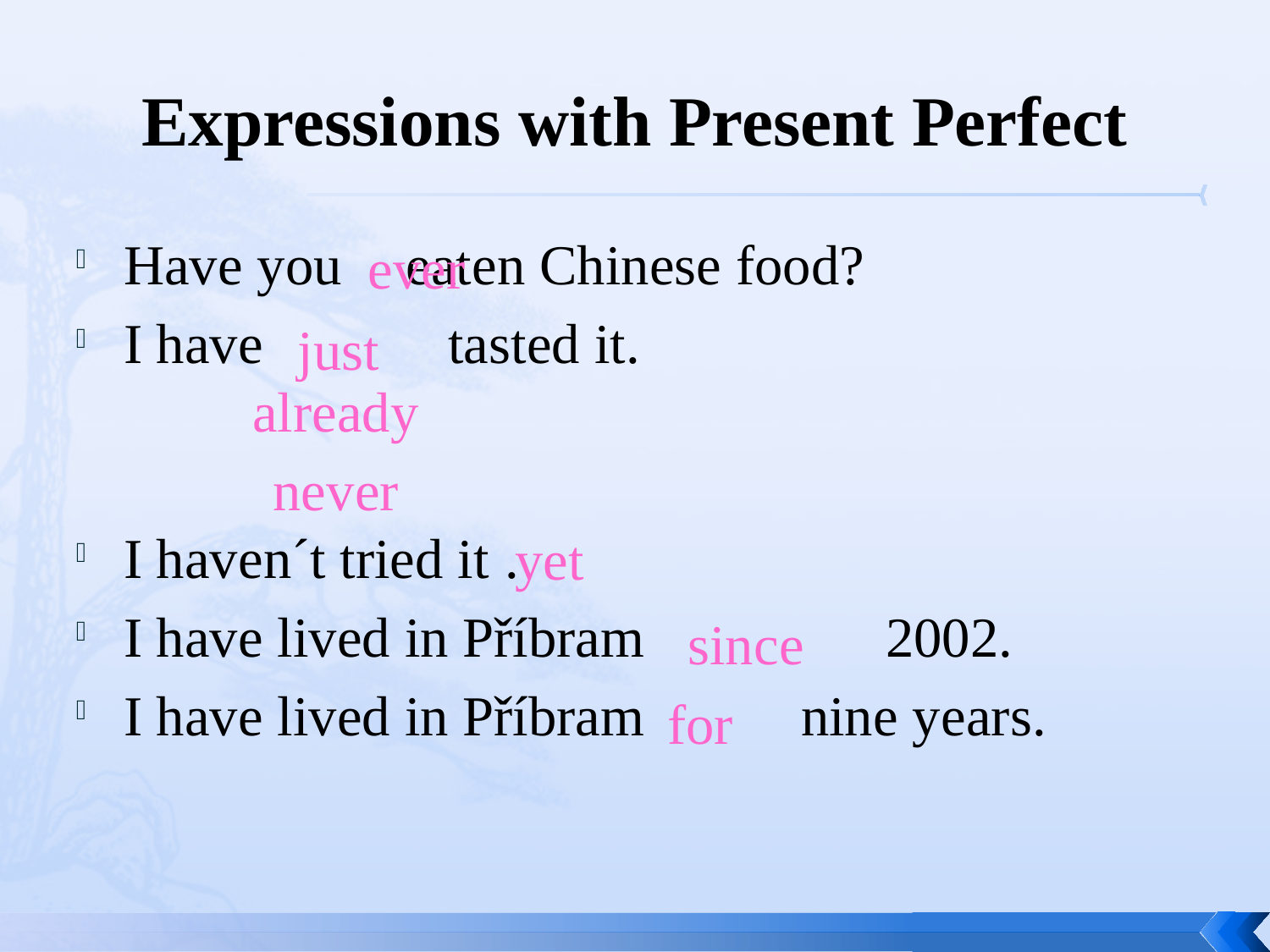

# Expressions with Present Perfect
Have you 	  eaten Chinese food?
I have 	     tasted it.
I haven´t tried it 	.
I have lived in Příbram 		2002.
I have lived in Příbram 	   nine years.
ever
just
already
never
yet
since
for